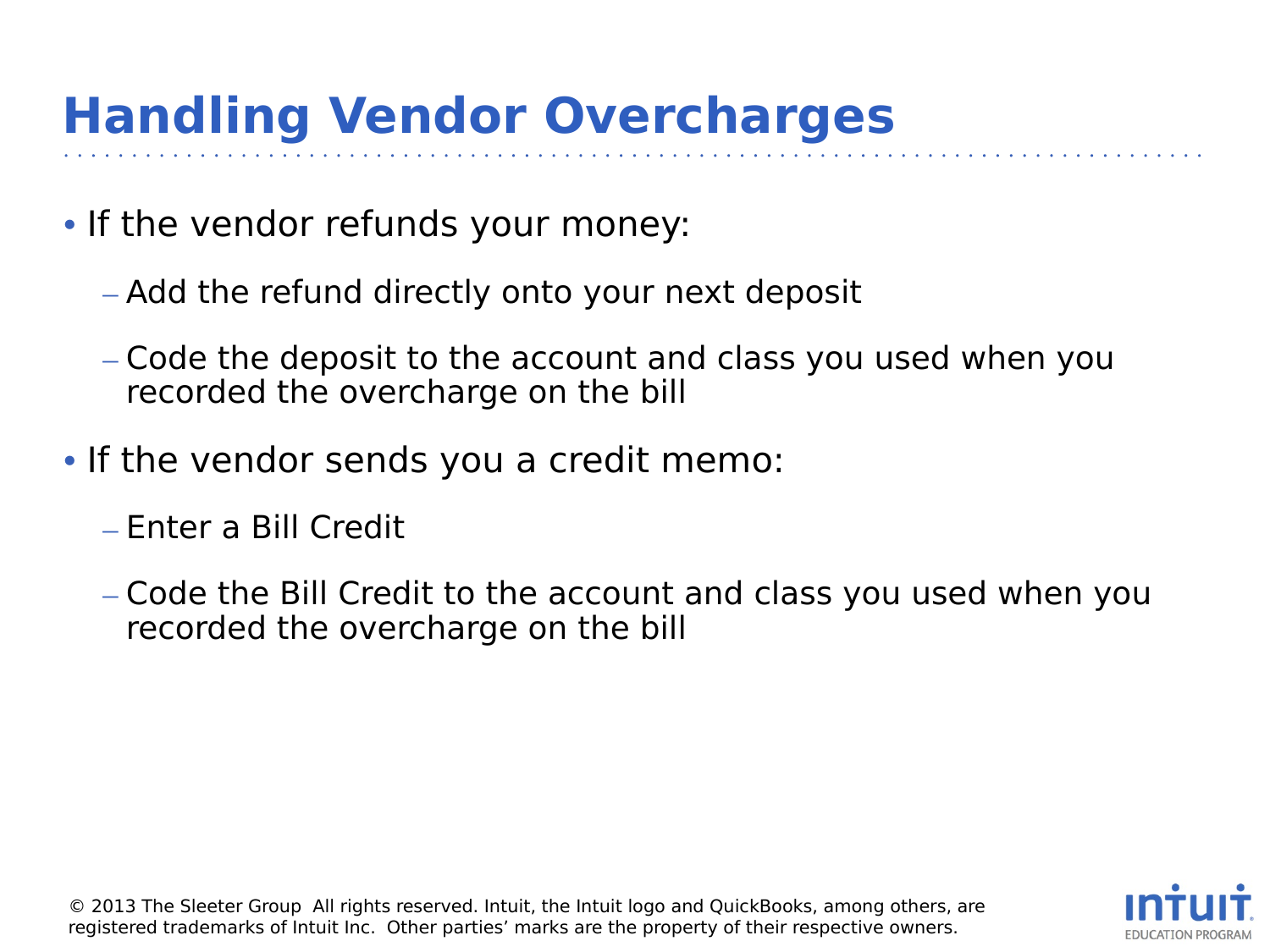

# Handling Vendor Overcharges
If the vendor refunds your money:
Add the refund directly onto your next deposit
Code the deposit to the account and class you used when you recorded the overcharge on the bill
If the vendor sends you a credit memo:
Enter a Bill Credit
Code the Bill Credit to the account and class you used when you recorded the overcharge on the bill